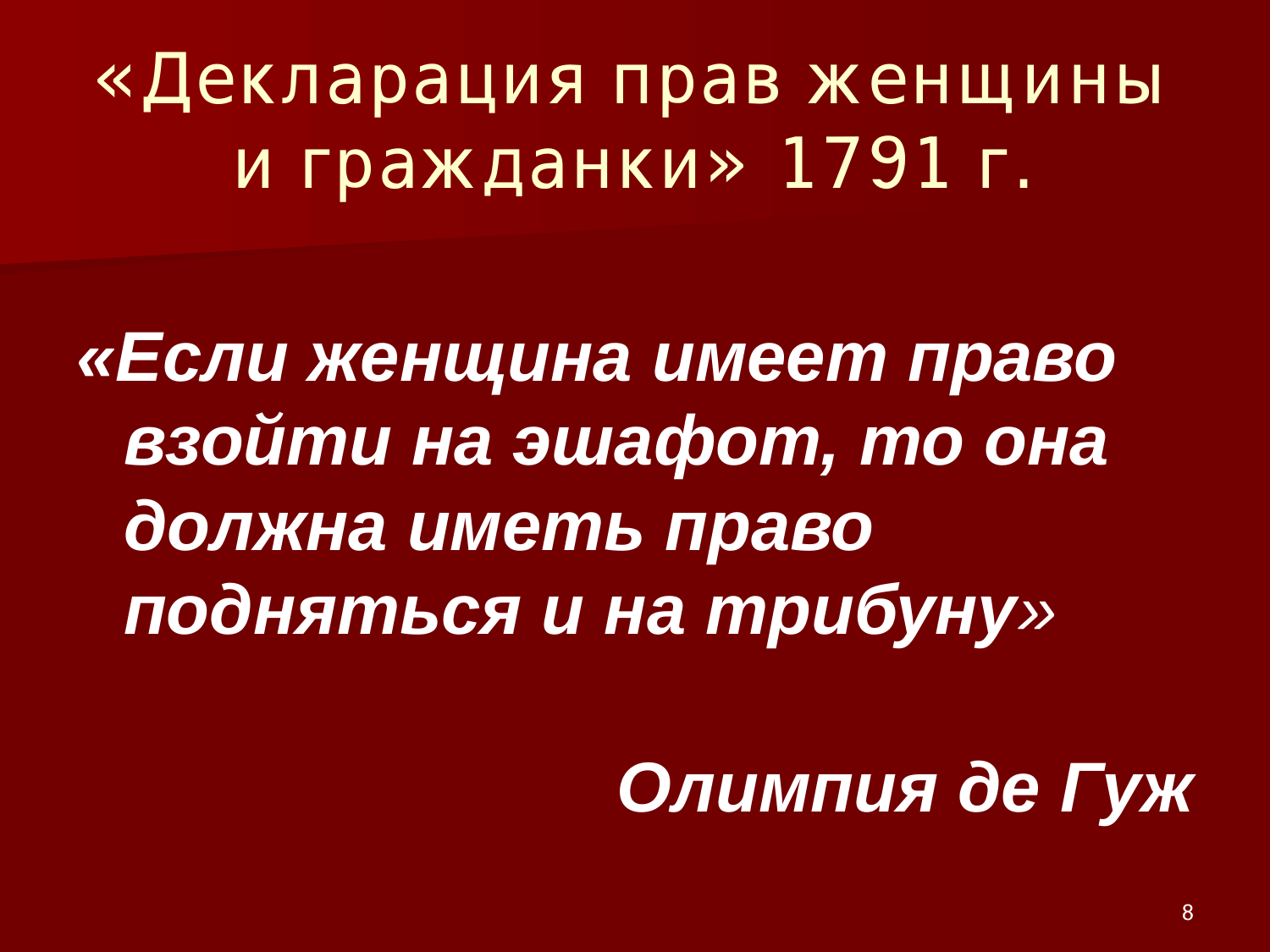

# «Декларация прав женщины и гражданки» 1791 г.

«Если женщина имеет право взойти на эшафот, то она должна иметь право подняться и на трибуну»

Олимпия де Гуж
8